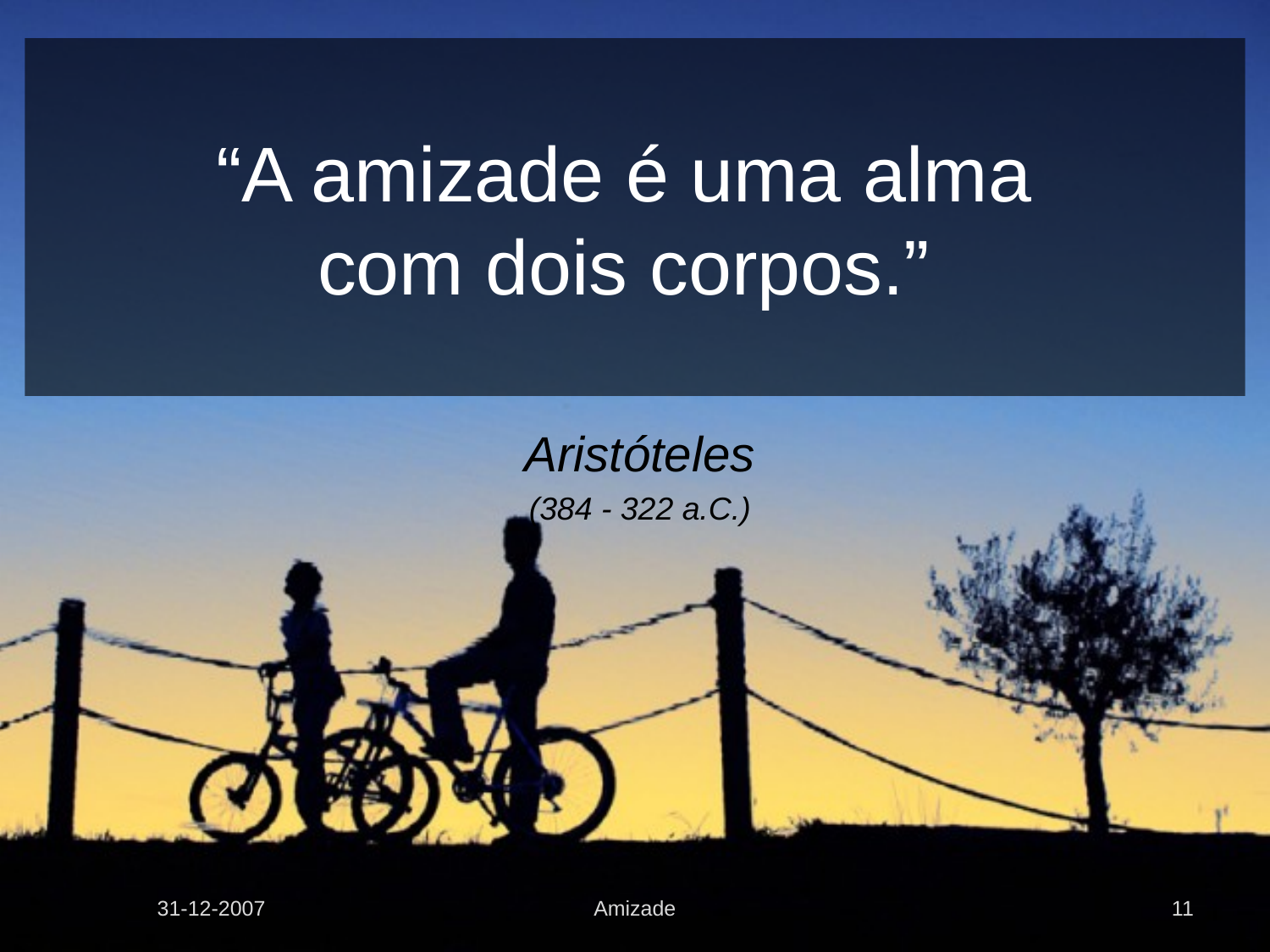

# “A amizade é uma alma com dois corpos.”
Aristóteles
(384 - 322 a.C.)
31-12-2007
Amizade
11